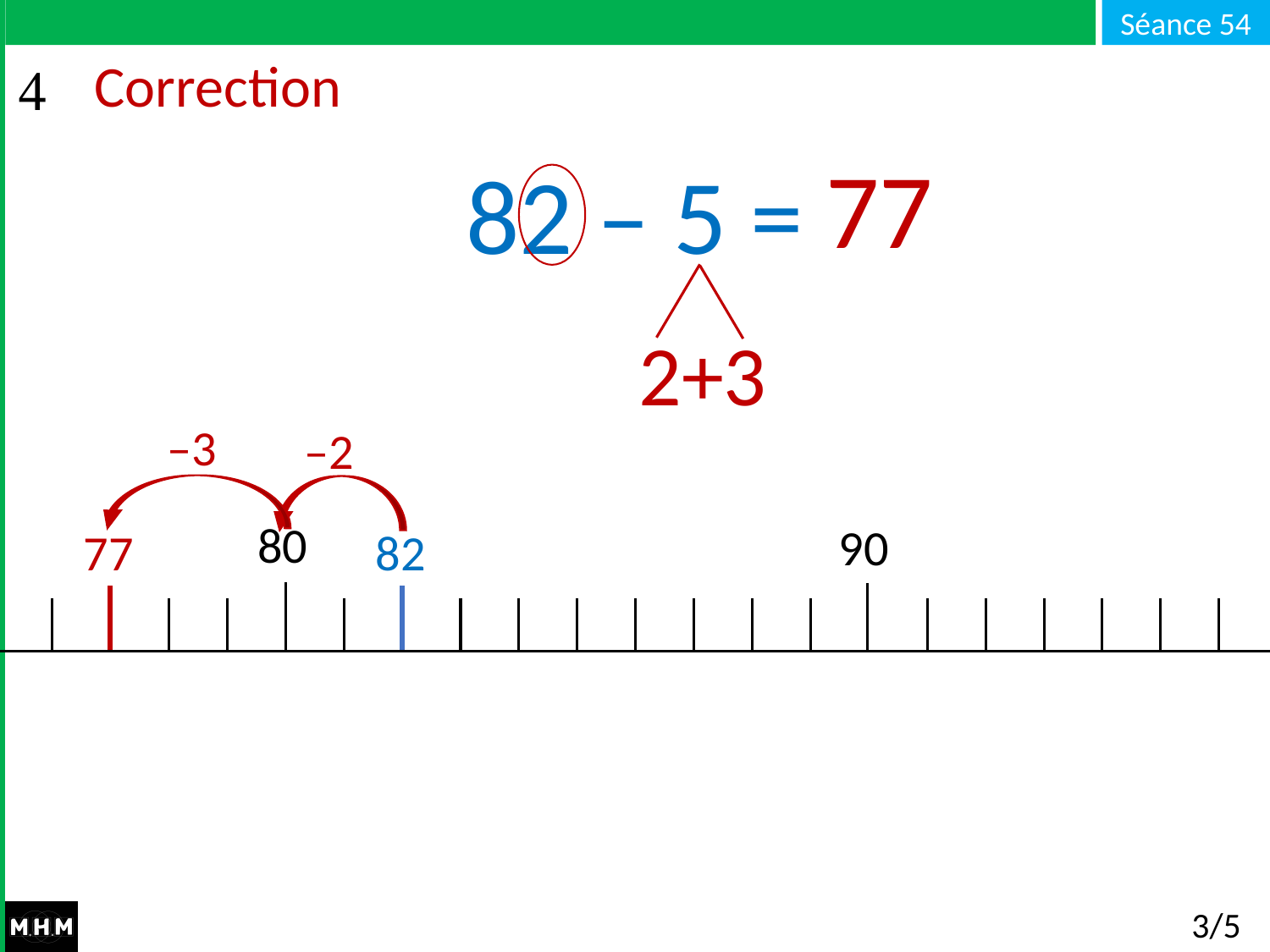

# Correction
77
82 – 5 =

2+3
–3
–2

80
90
77
82
3/5